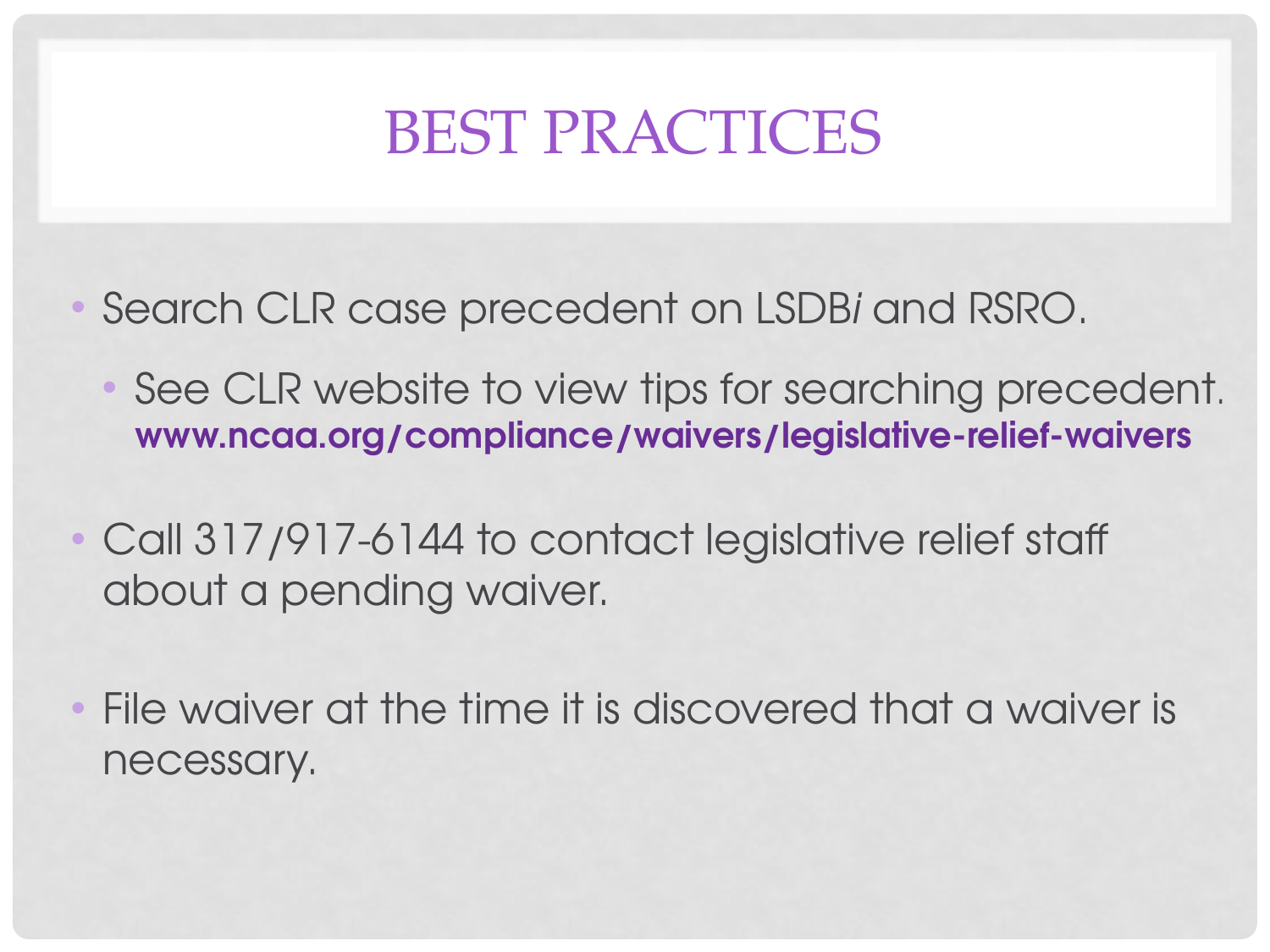

# Best practices
Search CLR case precedent on LSDBi and RSRO.

See CLR website to view tips for searching precedent.  www.ncaa.org/compliance/waivers/legislative-relief-waivers

Call 317/917-6144 to contact legislative relief staff about a pending waiver.

File waiver at the time it is discovered that a waiver is necessary.